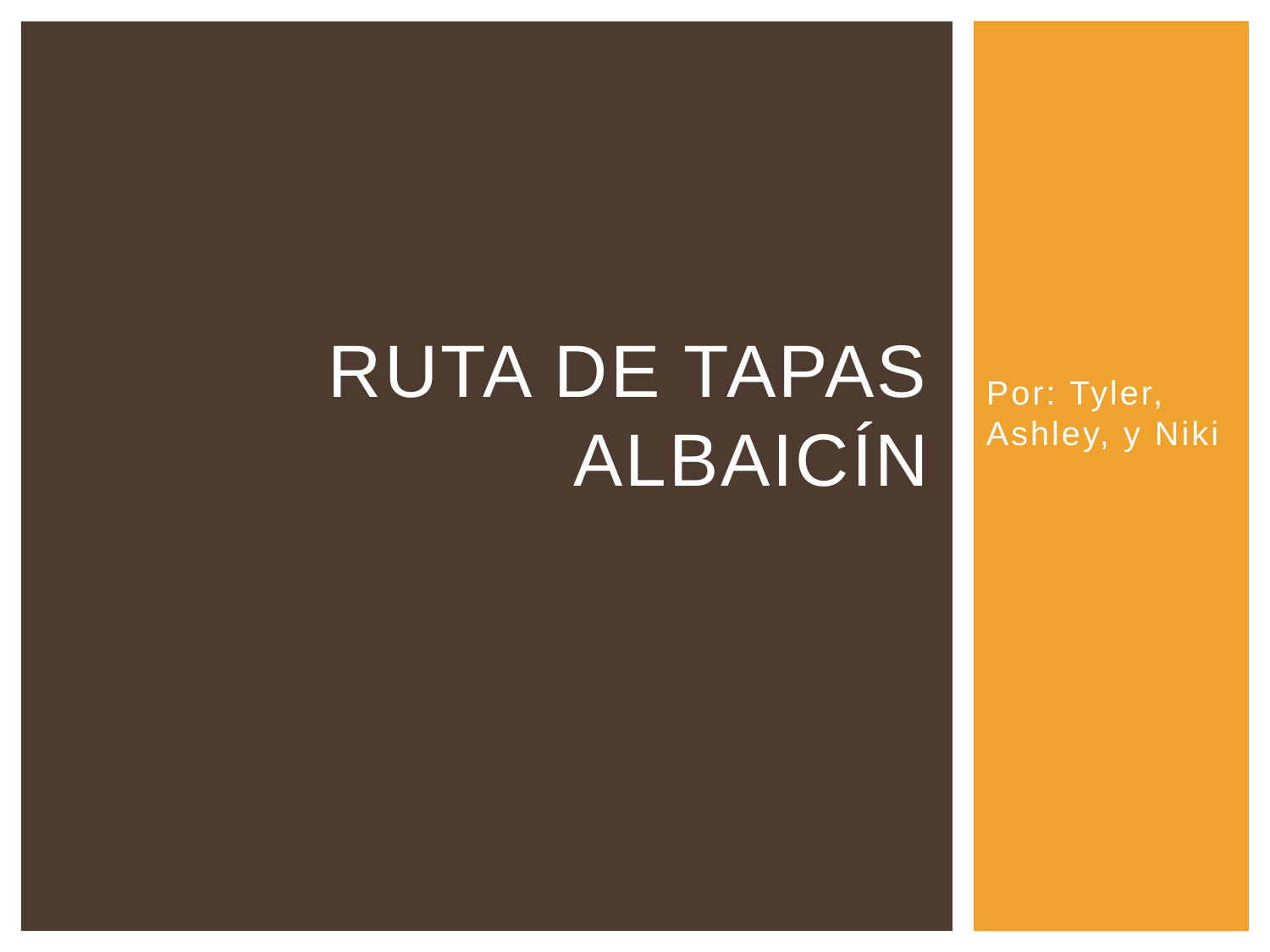

# Ruta de Tapas Albaicín
Por: Tyler, Ashley, y Niki